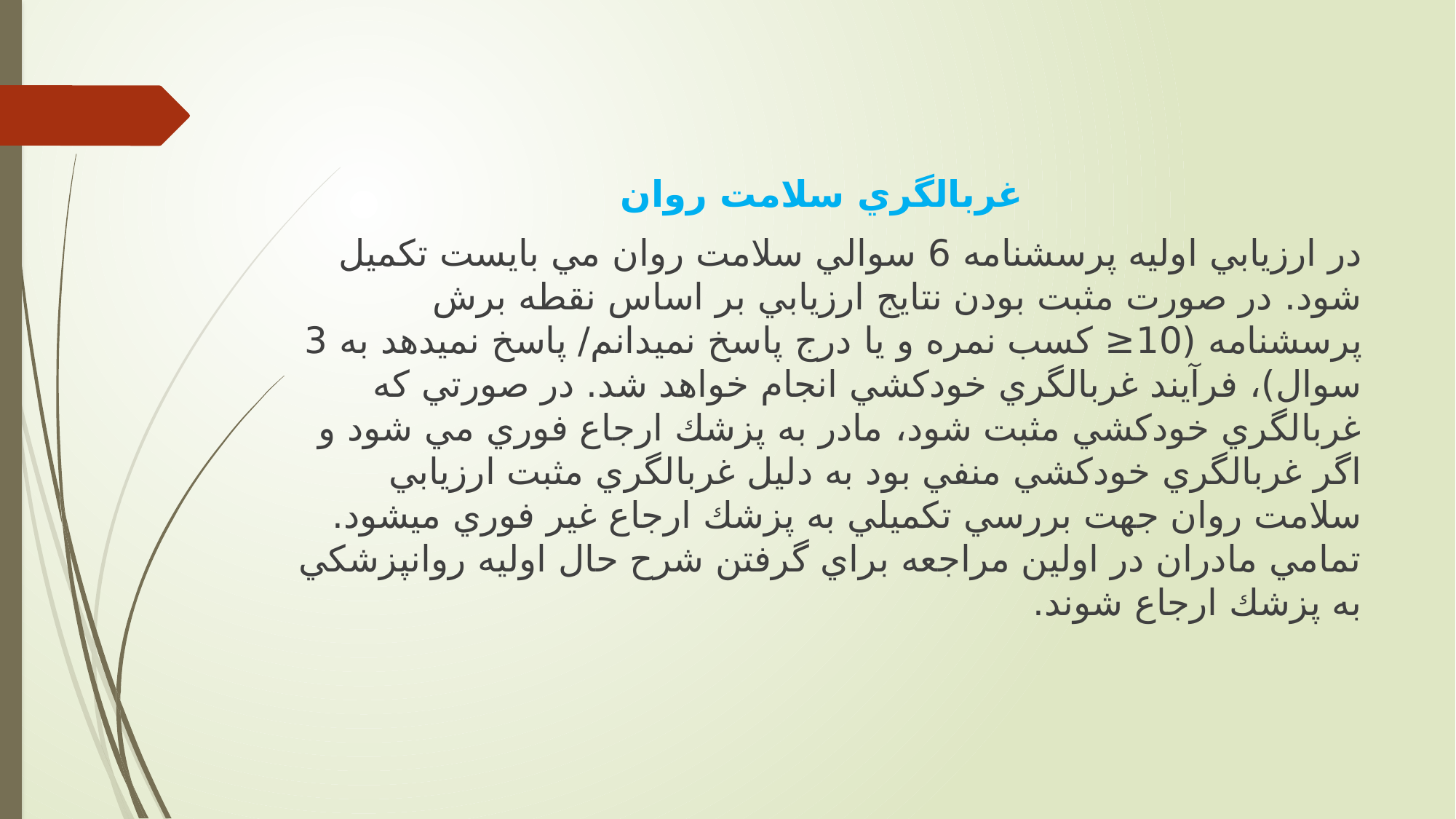

غربالگري سلامت روان
در ارزيابي اولیه پرسشنامه 6 سوالي سلامت روان مي بايست تکمیل شود. در صورت مثبت بودن نتايج ارزيابي بر اساس نقطه برش پرسشنامه (10≤ کسب نمره و يا درج پاسخ نمیدانم/ پاسخ نمیدهد به 3 سوال)، فرآيند غربالگري خودکشي انجام خواهد شد. در صورتي که غربالگري خودکشي مثبت شود، مادر به پزشك ارجاع فوري مي شود و اگر غربالگري خودکشي منفي بود به دلیل غربالگري مثبت ارزيابي سلامت روان جهت بررسي تکمیلي به پزشك ارجاع غیر فوري ميشود. تمامي مادران در اولین مراجعه براي گرفتن شرح حال اولیه روانپزشکي به پزشك ارجاع شوند.